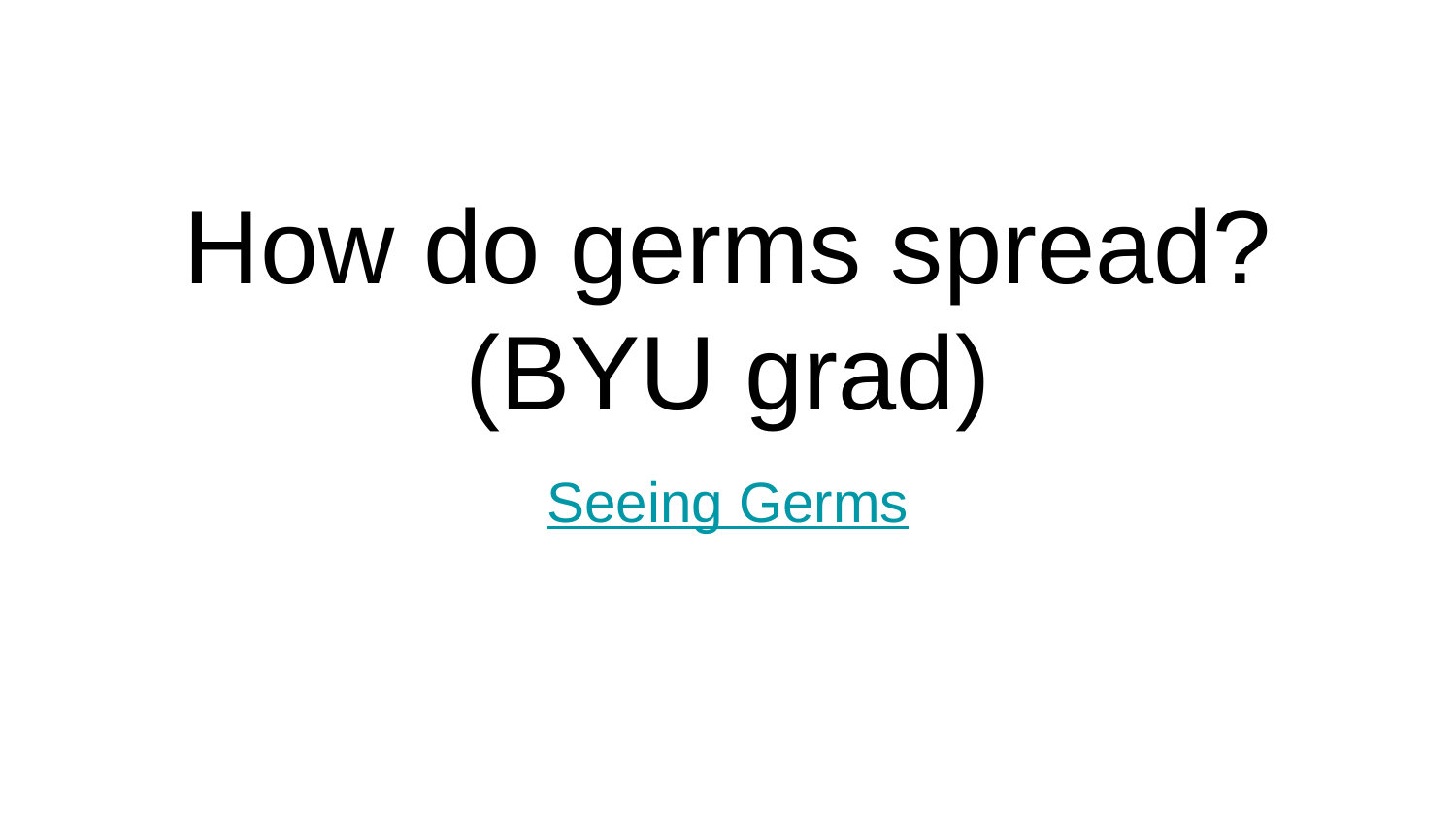

# How do germs spread? (BYU grad)
Seeing Germs